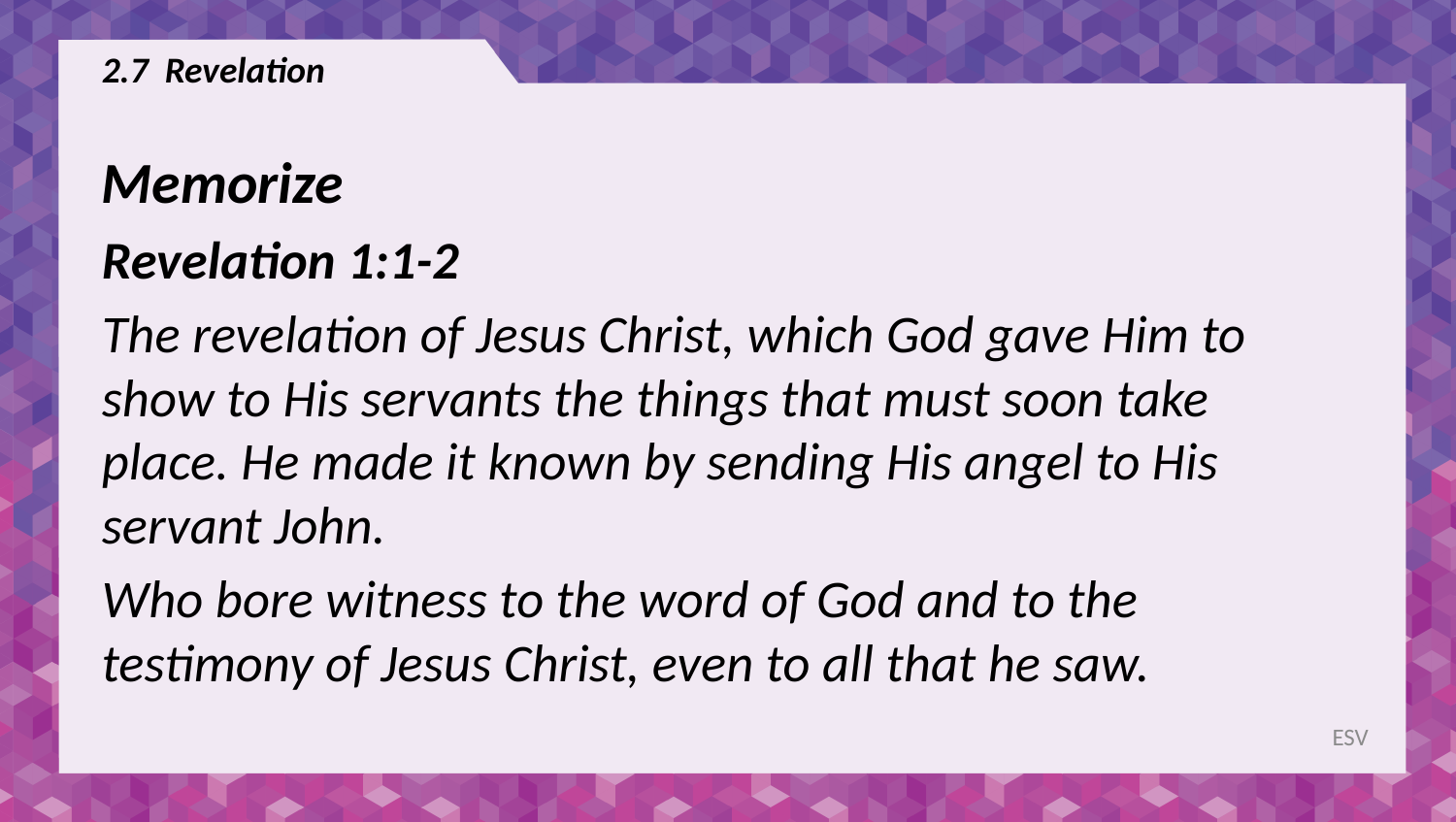

# 2.7  Revelation
Memorize
Revelation 1:1-2
The revelation of Jesus Christ, which God gave Him to show to His servants the things that must soon take place. He made it known by sending His angel to His servant John.
Who bore witness to the word of God and to the testimony of Jesus Christ, even to all that he saw.
ESV